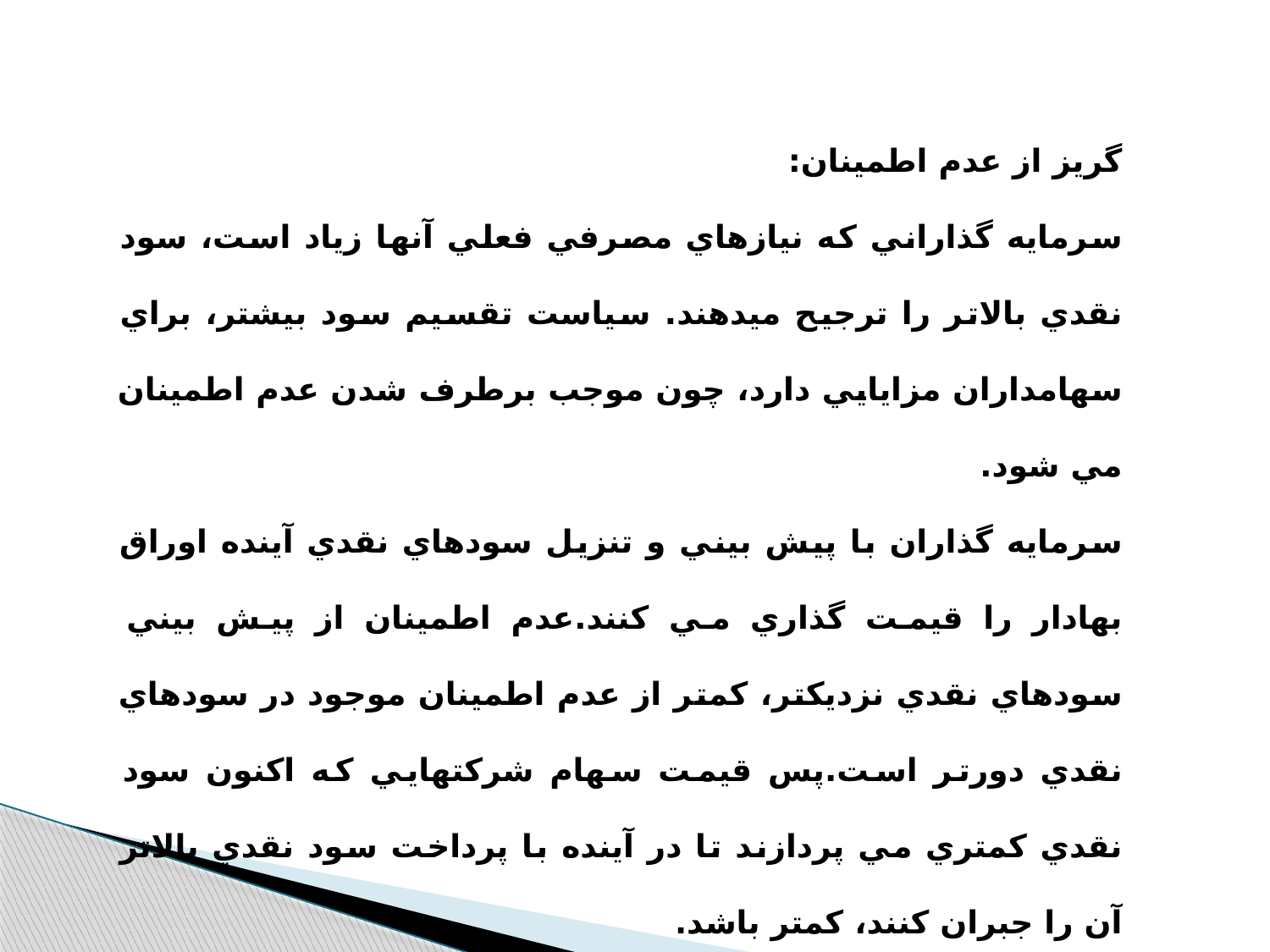

گريز از عدم اطمينان:
سرمايه گذاراني كه نيازهاي مصرفي فعلي آنها زياد است، سود نقدي بالاتر را ترجيح ميدهند. سياست تقسيم سود بيشتر، براي سهامداران مزايايي دارد، چون موجب برطرف شدن عدم اطمينان مي شود.
سرمايه گذاران با پيش بيني و تنزيل سودهاي نقدي آينده اوراق بهادار را قيمت گذاري مي كنند.عدم اطمينان از پيش بيني سودهاي نقدي نزديكتر، كمتر از عدم اطمينان موجود در سودهاي نقدي دورتر است.پس قيمت سهام شركتهايي كه اكنون سود نقدي كمتري مي پردازند تا در آينده با پرداخت سود نقدي بالاتر آن را جبران كنند، كمتر باشد.